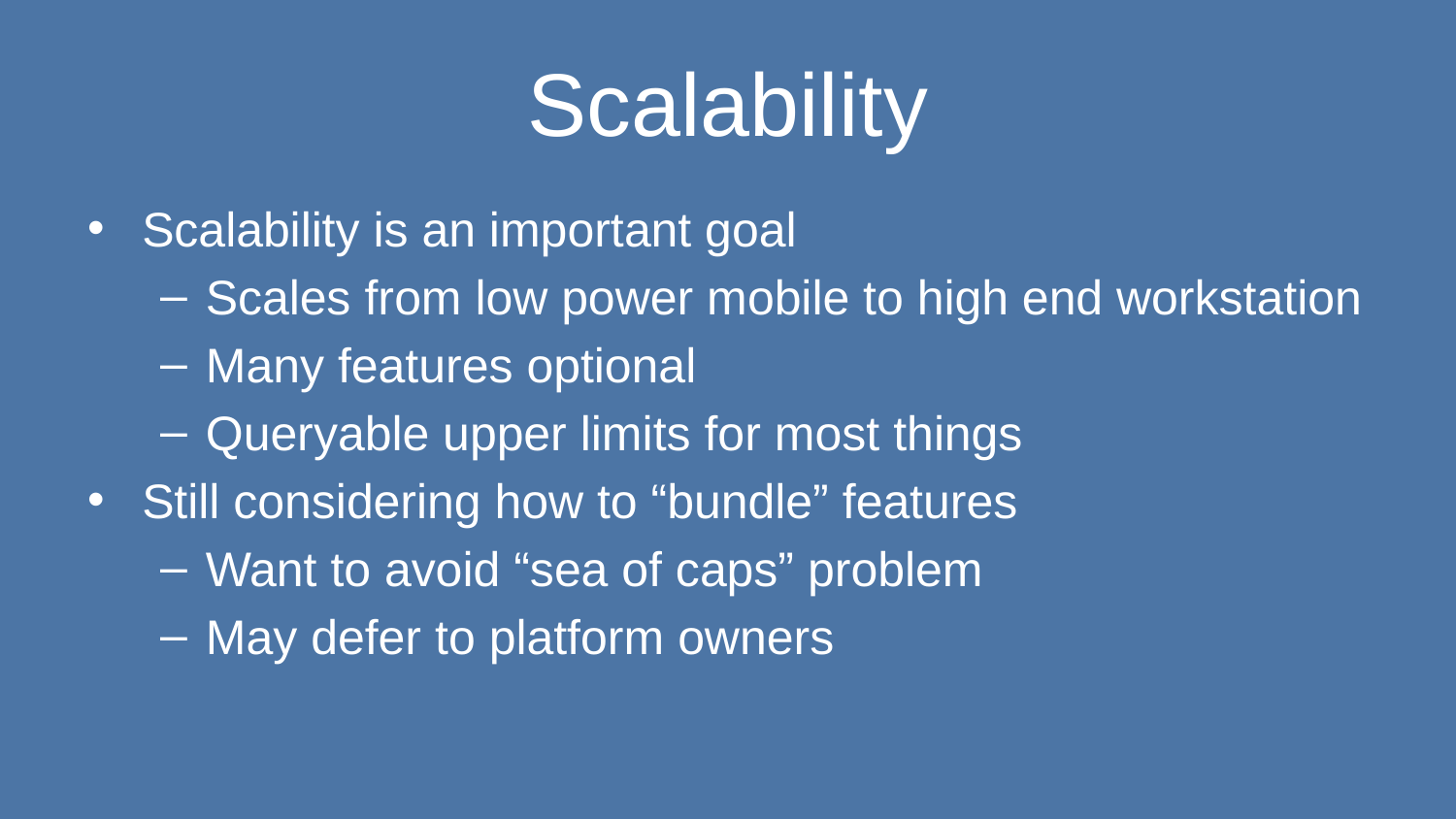

# Scalability
Scalability is an important goal
Scales from low power mobile to high end workstation
Many features optional
Queryable upper limits for most things
Still considering how to “bundle” features
Want to avoid “sea of caps” problem
May defer to platform owners